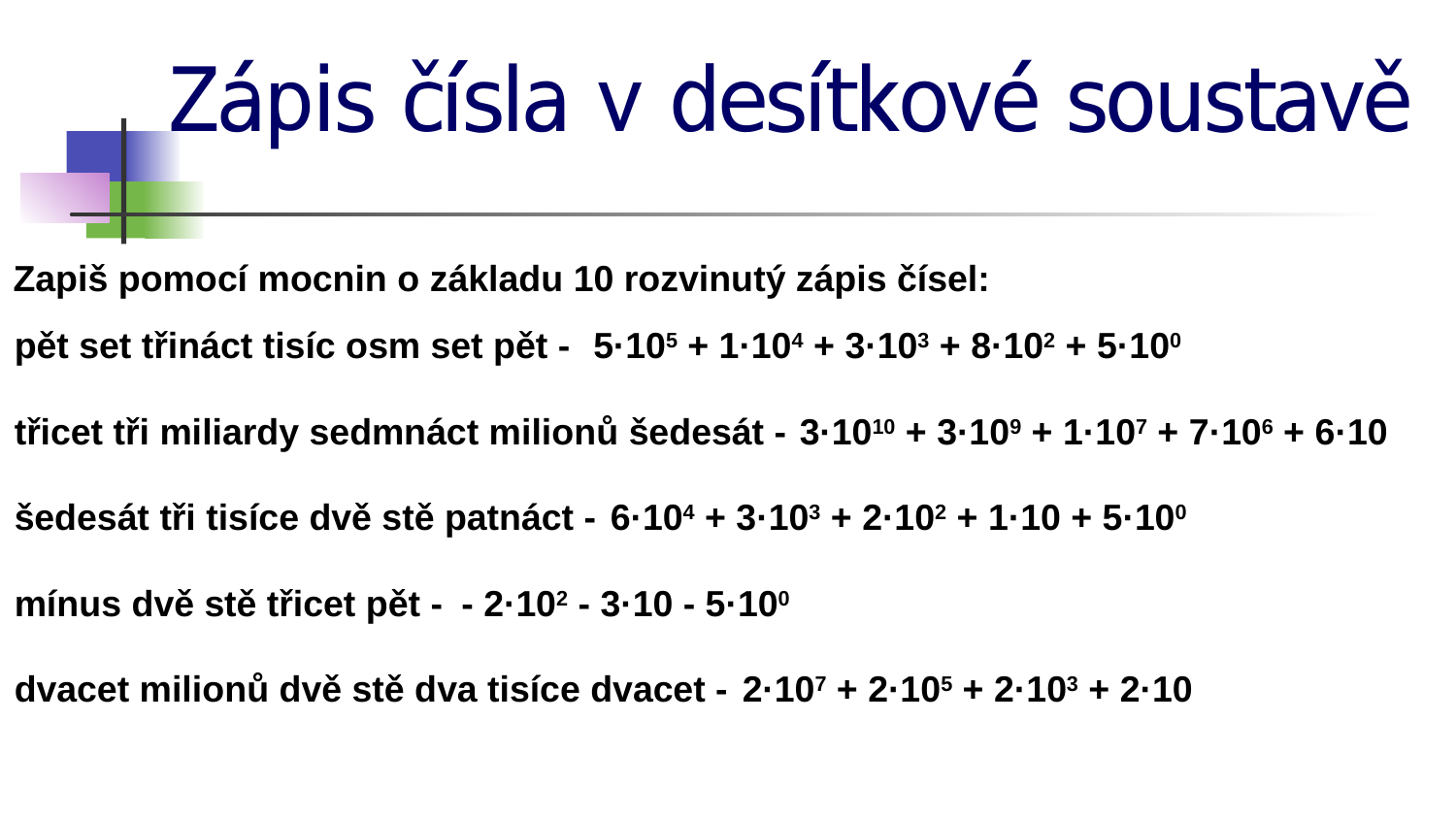

# Zápis čísla v desítkové soustavě
Zapiš pomocí mocnin o základu 10 rozvinutý zápis čísel:
pět set třináct tisíc osm set pět -
5·105 + 1·104 + 3·103 + 8·102 + 5·100
třicet tři miliardy sedmnáct milionů šedesát -
3·1010 + 3·109 + 1·107 + 7·106 + 6·10
šedesát tři tisíce dvě stě patnáct -
6·104 + 3·103 + 2·102 + 1·10 + 5·100
mínus dvě stě třicet pět -
- 2·102 - 3·10 - 5·100
dvacet milionů dvě stě dva tisíce dvacet -
2·107 + 2·105 + 2·103 + 2·10